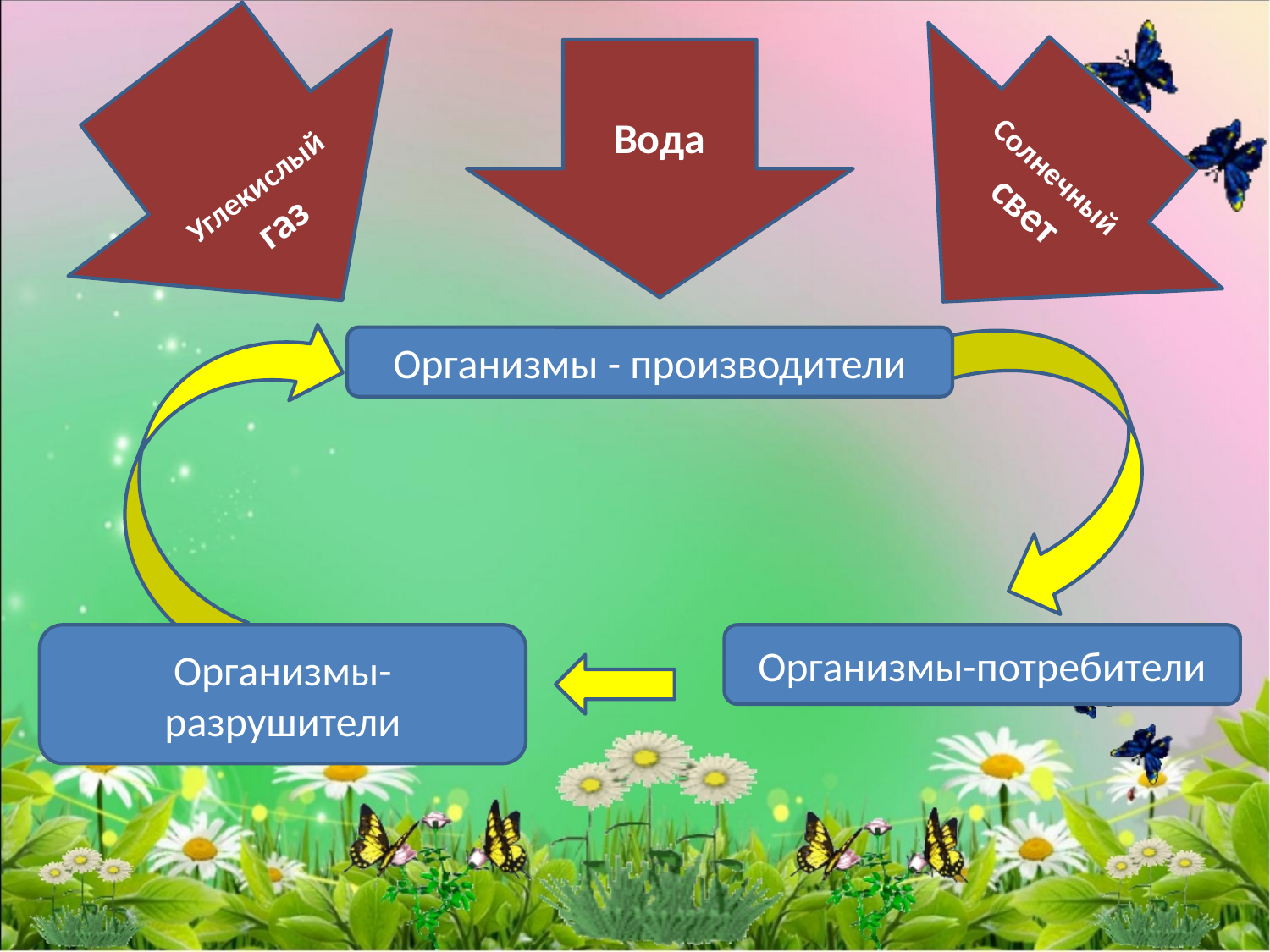

Углекислый
газ
Вода

Солнечный
свет

Организмы - производители
Организмы-разрушители
Организмы-потребители